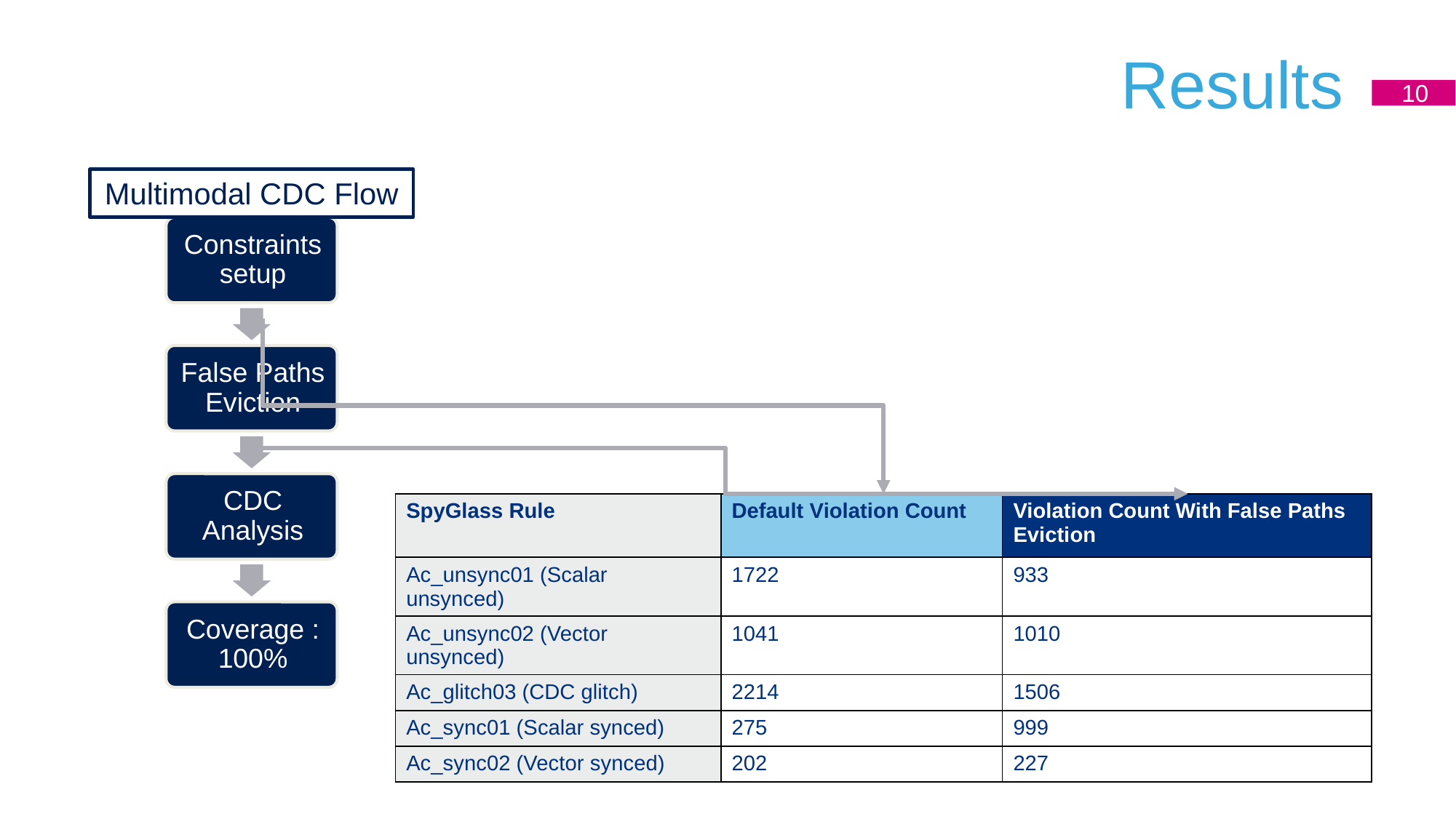

# Results
10
Multimodal CDC Flow
Constraints setup

False Paths Eviction

CDC Analysis

Coverage : 100%
| SpyGlass Rule | Default Violation Count | Violation Count With False Paths Eviction |
| --- | --- | --- |
| Ac\_unsync01 (Scalar unsynced) | 1722 | 933 |
| Ac\_unsync02 (Vector unsynced) | 1041 | 1010 |
| Ac\_glitch03 (CDC glitch) | 2214 | 1506 |
| Ac\_sync01 (Scalar synced) | 275 | 999 |
| Ac\_sync02 (Vector synced) | 202 | 227 |